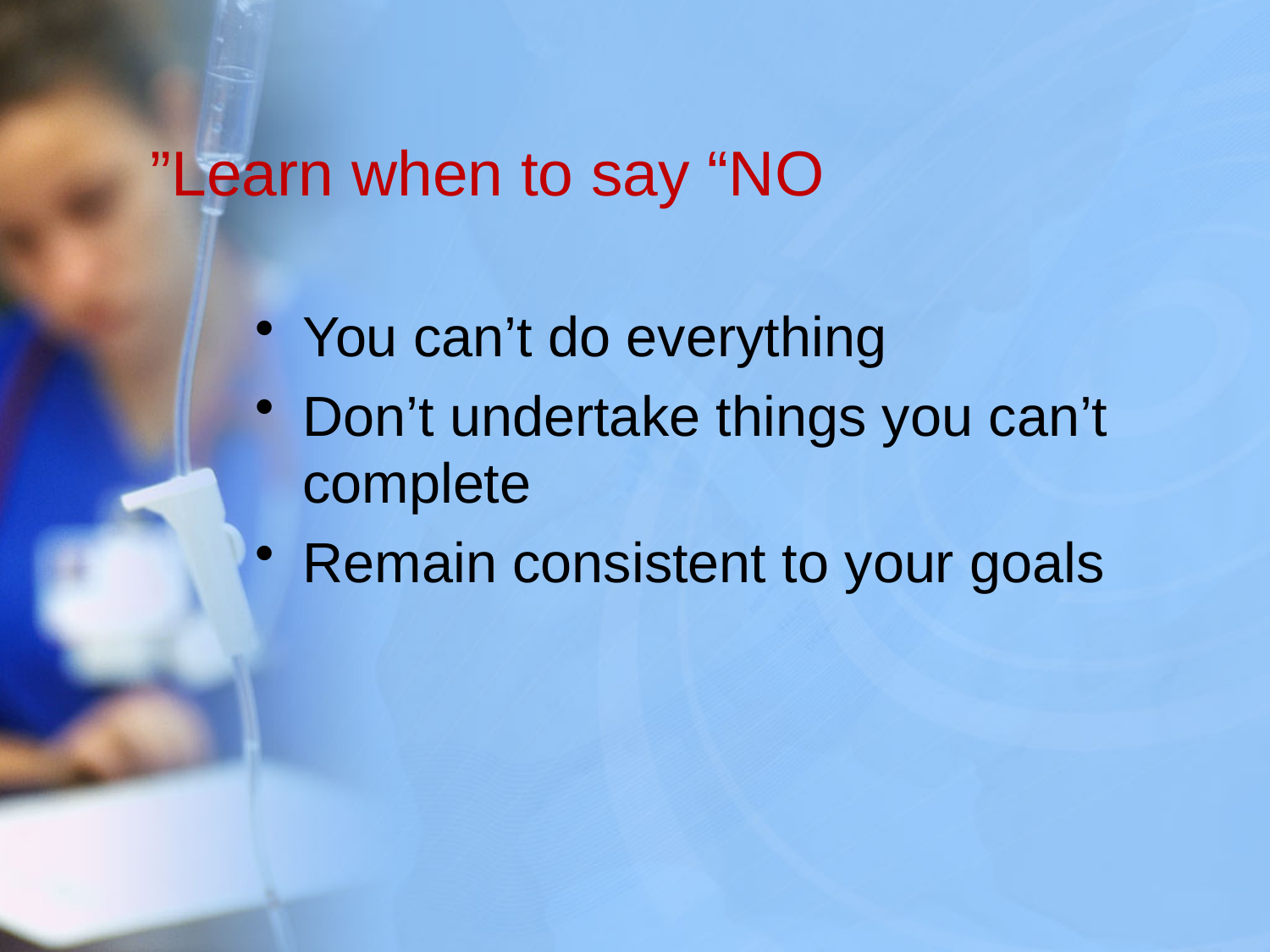

# Learn when to say “NO”
You can’t do everything
Don’t undertake things you can’t complete
Remain consistent to your goals